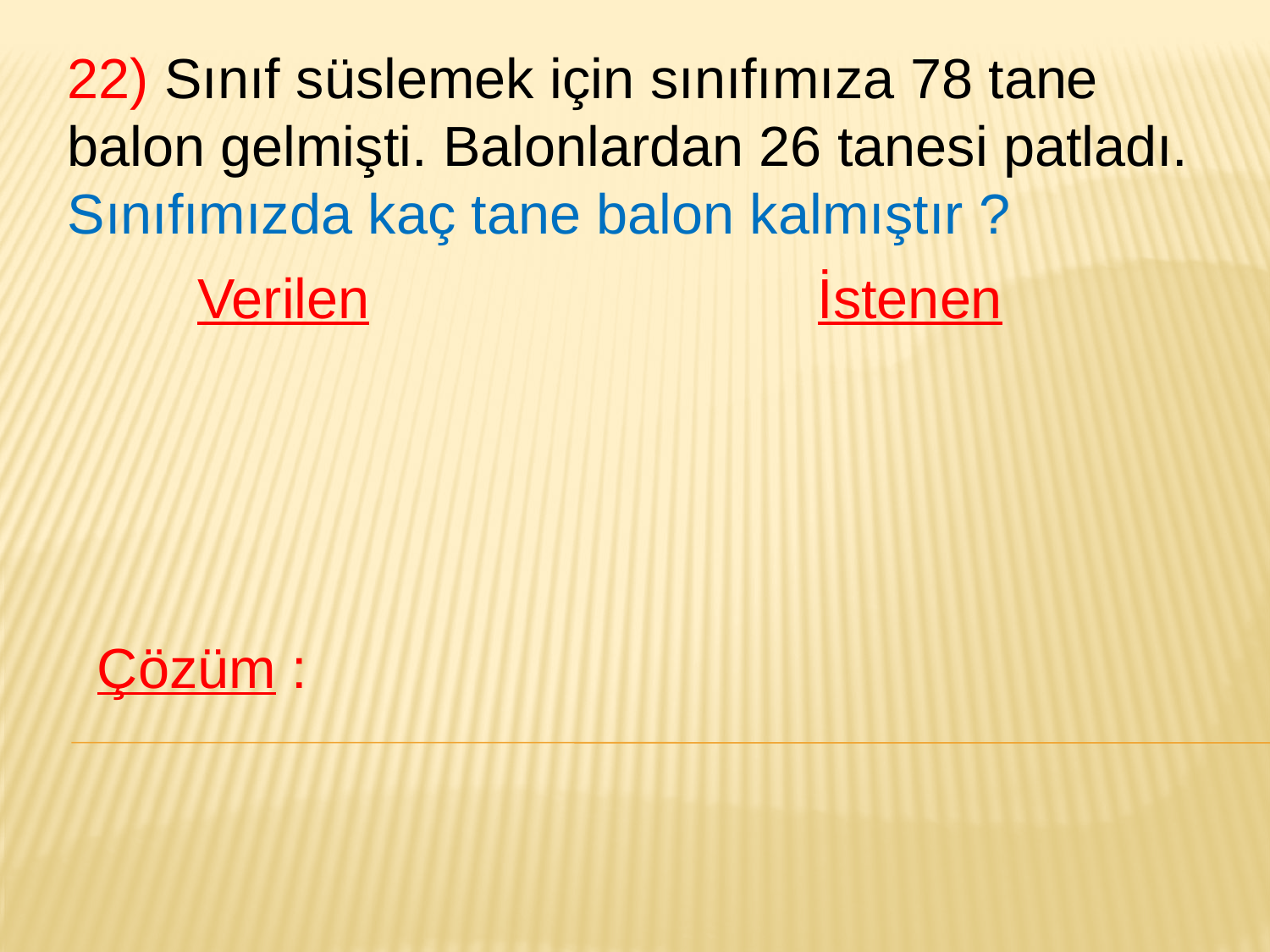

22) Sınıf süslemek için sınıfımıza 78 tane balon gelmişti. Balonlardan 26 tanesi patladı. Sınıfımızda kaç tane balon kalmıştır ?

Verilen
İstenen
Çözüm :